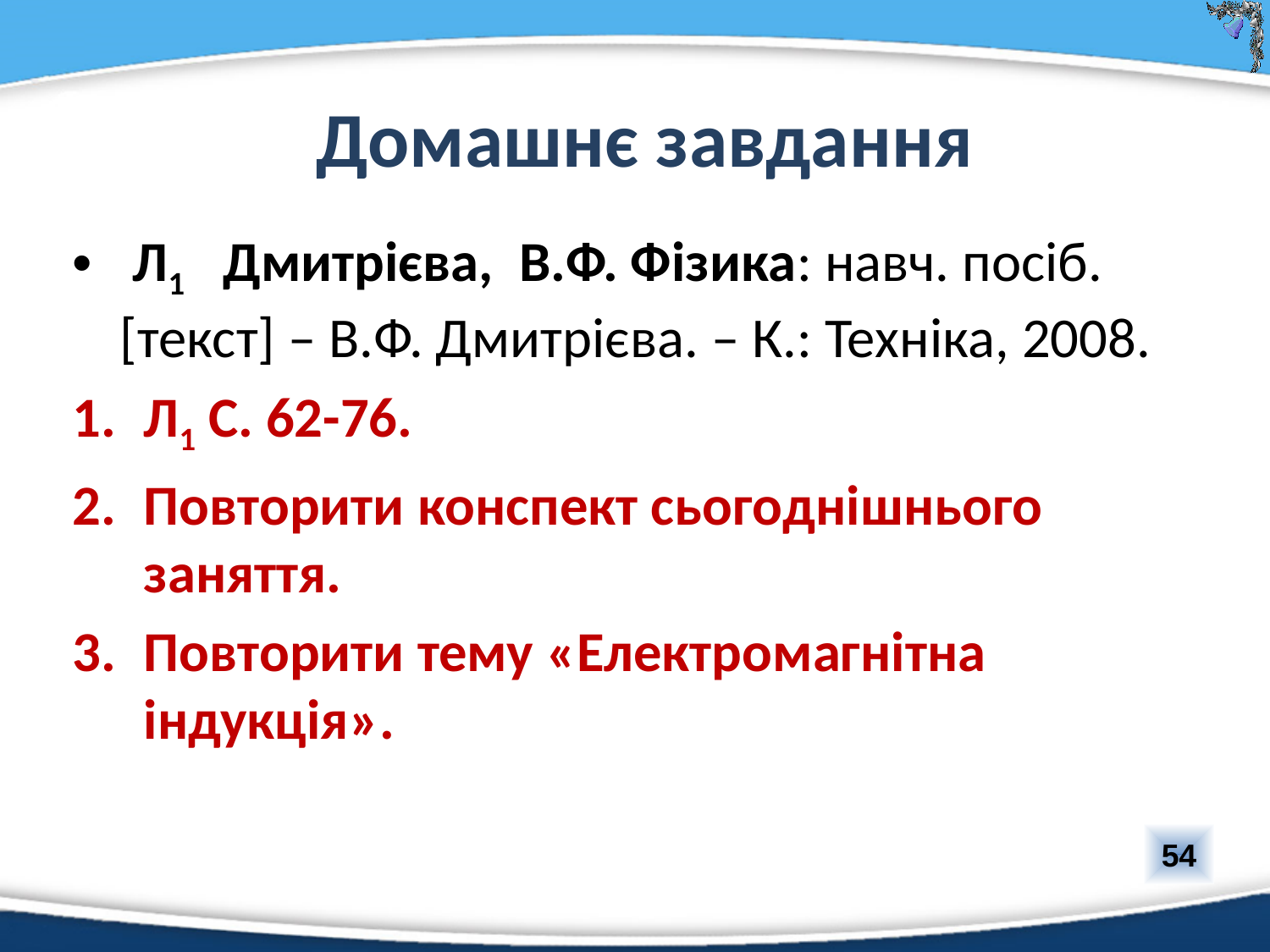

# Домашнє завдання
 Л1   Дмитрієва,  В.Ф. Фізика: навч. посіб. [текст] – В.Ф. Дмитрієва. – К.: Техніка, 2008.
Л1 С. 62-76.
Повторити конспект сьогоднішнього заняття.
Повторити тему «Електромагнітна індукція».
54